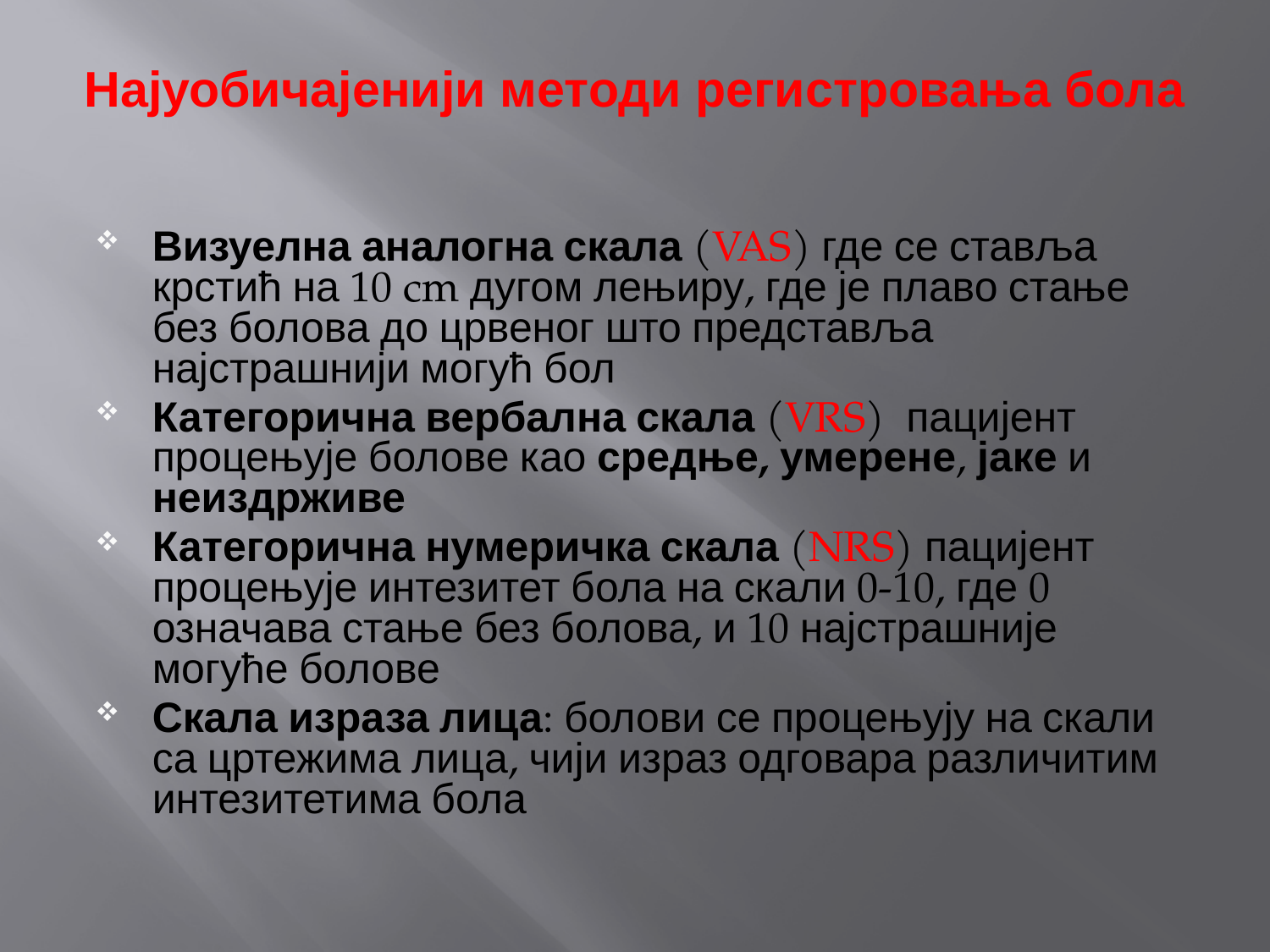

# Најуобичајенији методи регистровања бола
Визуелна аналогна скала (VAS) где се ставља крстић на 10 cm дугом лењиру, где је плаво стање без болова до црвеног што представља најстрашнији могућ бол
Категорична вербална скала (VRS)  пацијент процењује болове као средње, умерене, јаке и неиздрживе
Категорична нумеричка скала (NRS) пацијент процењује интезитет бола на скали 0-10, где 0 означава стање без болова, и 10 најстрашније могуће болове
Скала израза лица: болови се процењују на скали са цртежима лица, чији израз одговара различитим интезитетима бола